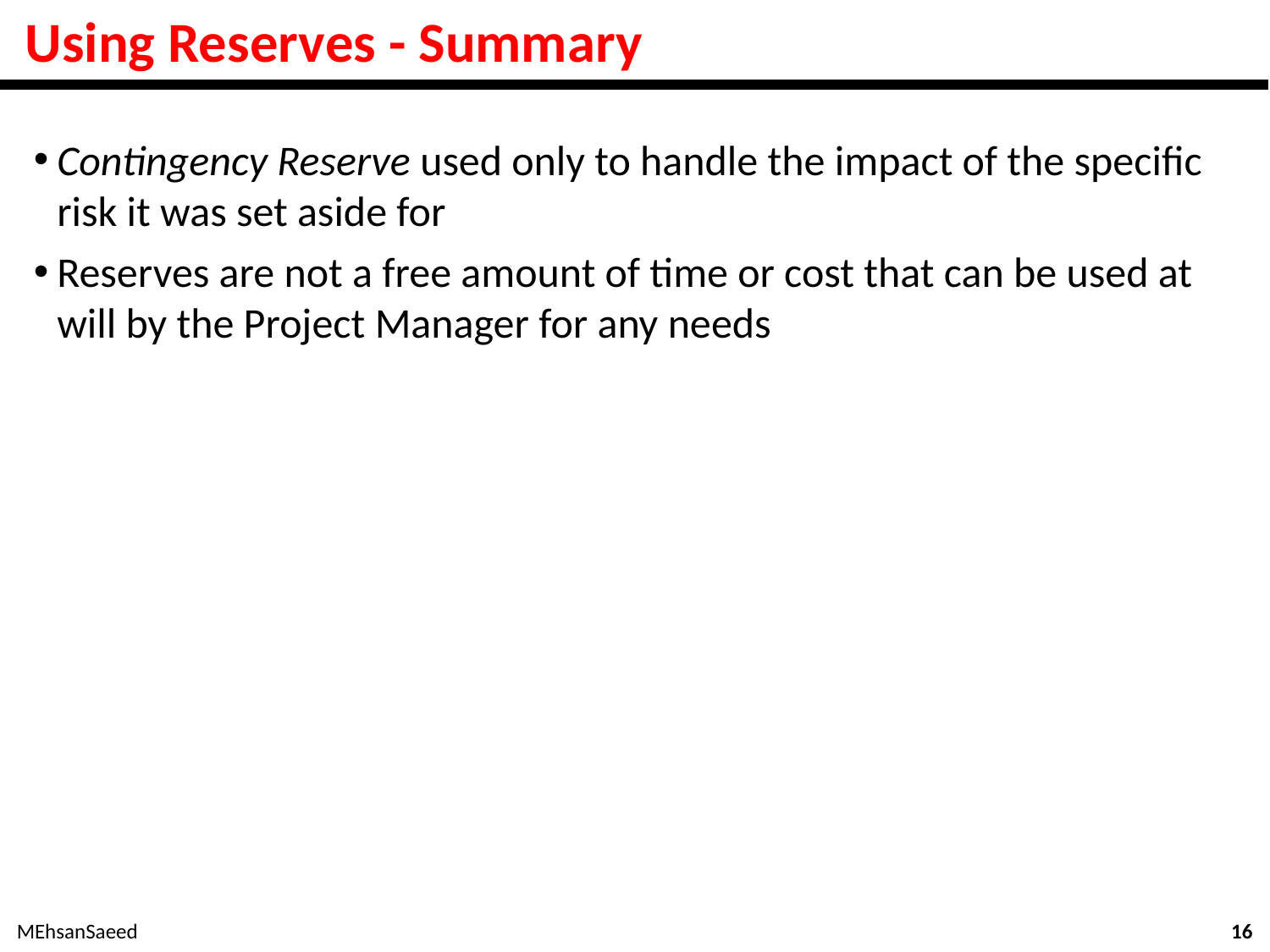

# Using Reserves - Summary
Contingency Reserve used only to handle the impact of the specific risk it was set aside for
Reserves are not a free amount of time or cost that can be used at will by the Project Manager for any needs

MEhsanSaeed
16